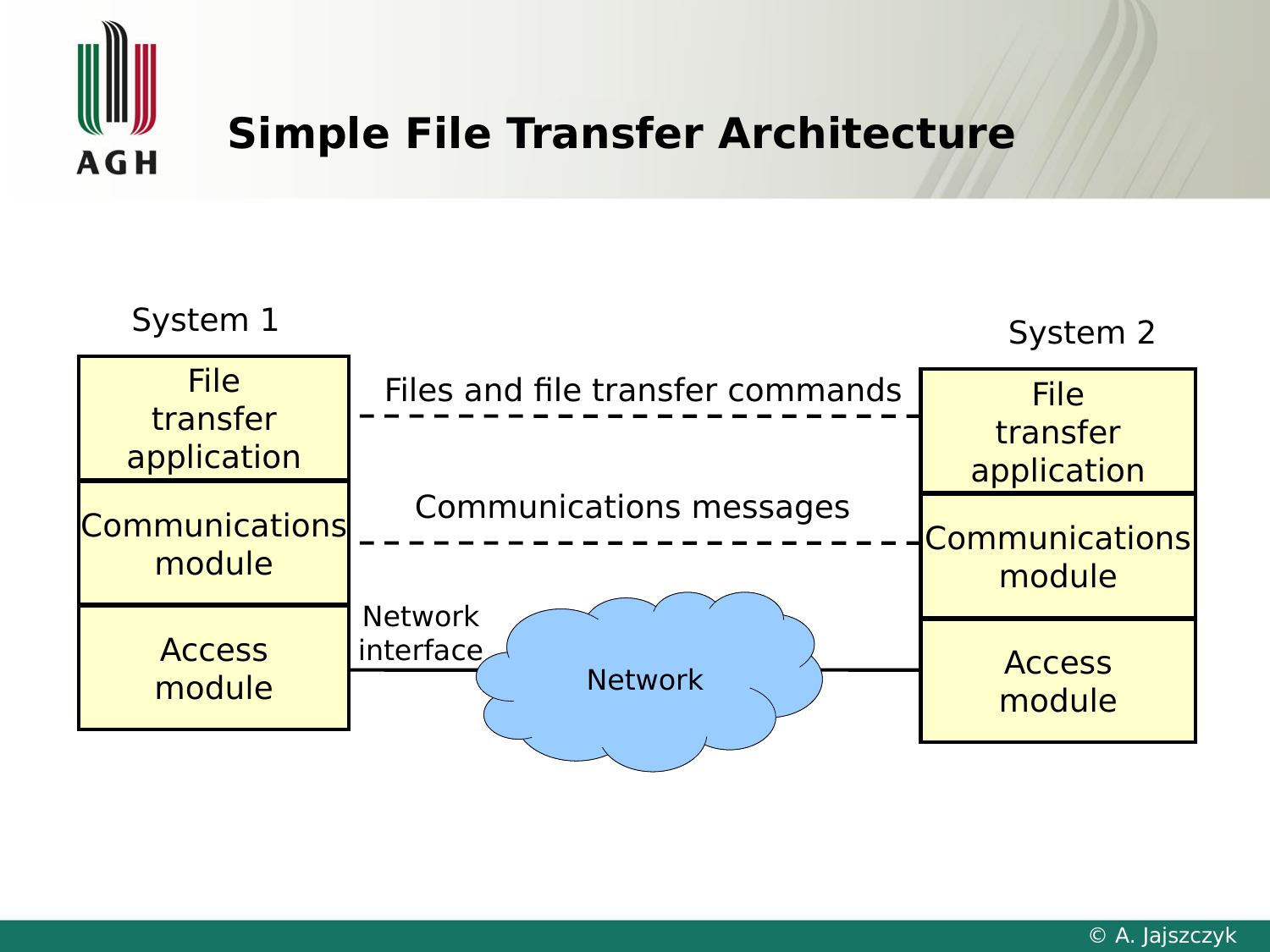

# Simple File Transfer Architecture
System 1
System 2
File
transfer
application
Communications
module
Access
module
Files and file transfer commands
File
transfer
application
Communications
module
Access
module

Communications messages

Network
interface

Network